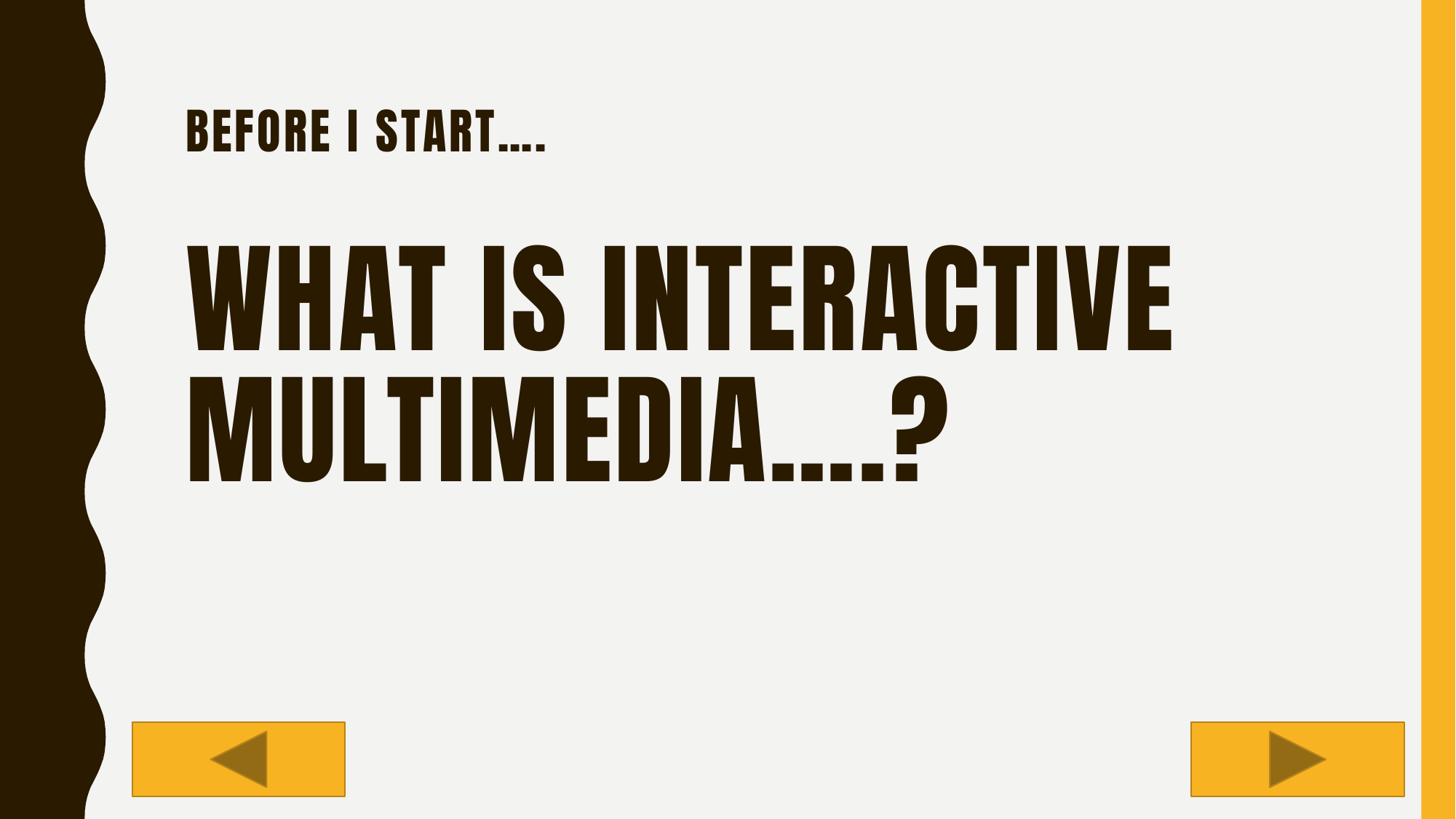

# Before I start…. What is Interactive Multimedia….?